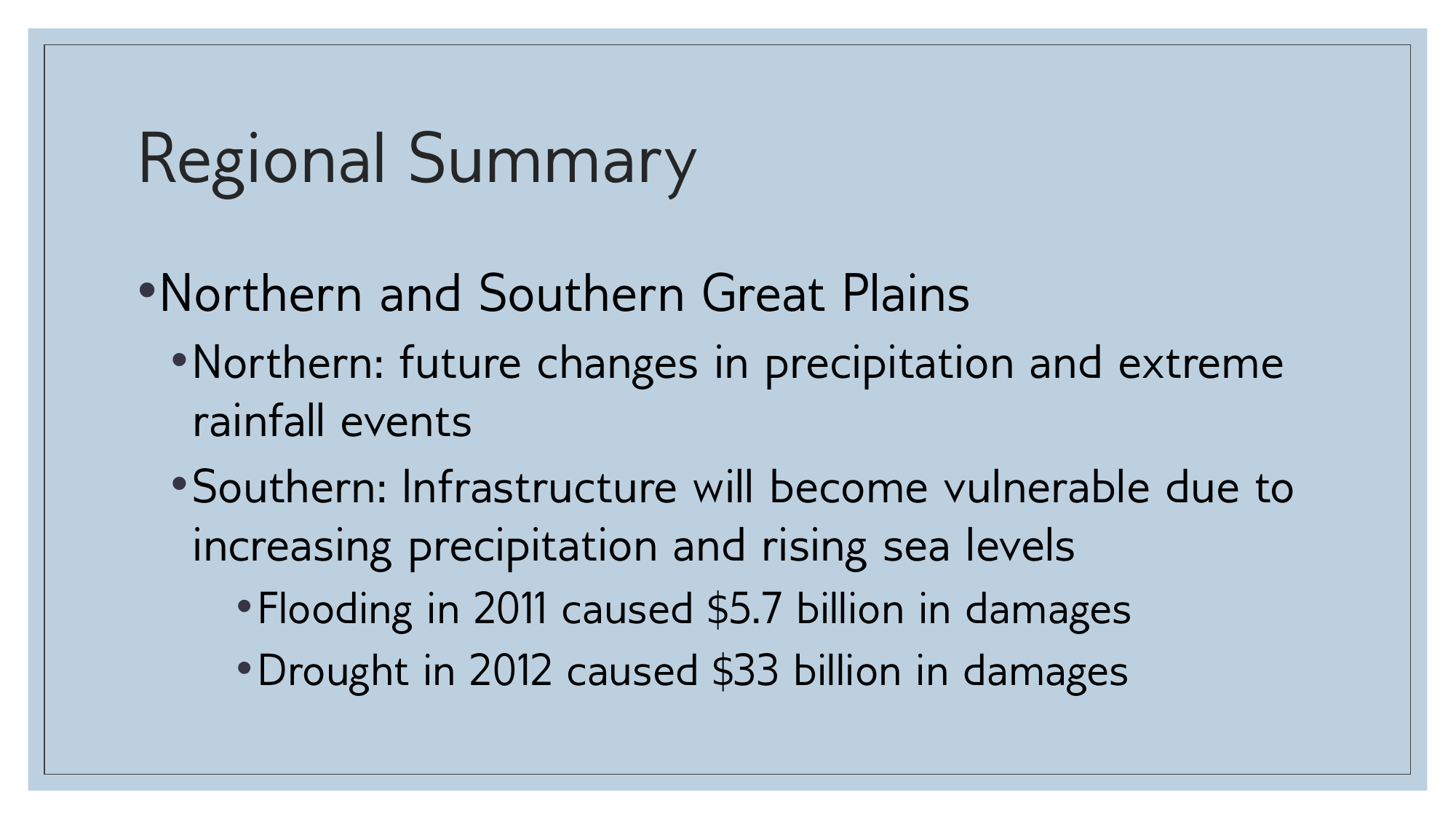

# Regional Summary
Northern and Southern Great Plains
Northern: future changes in precipitation and extreme rainfall events
Southern: Infrastructure will become vulnerable due to increasing precipitation and rising sea levels
Flooding in 2011 caused $5.7 billion in damages
Drought in 2012 caused $33 billion in damages